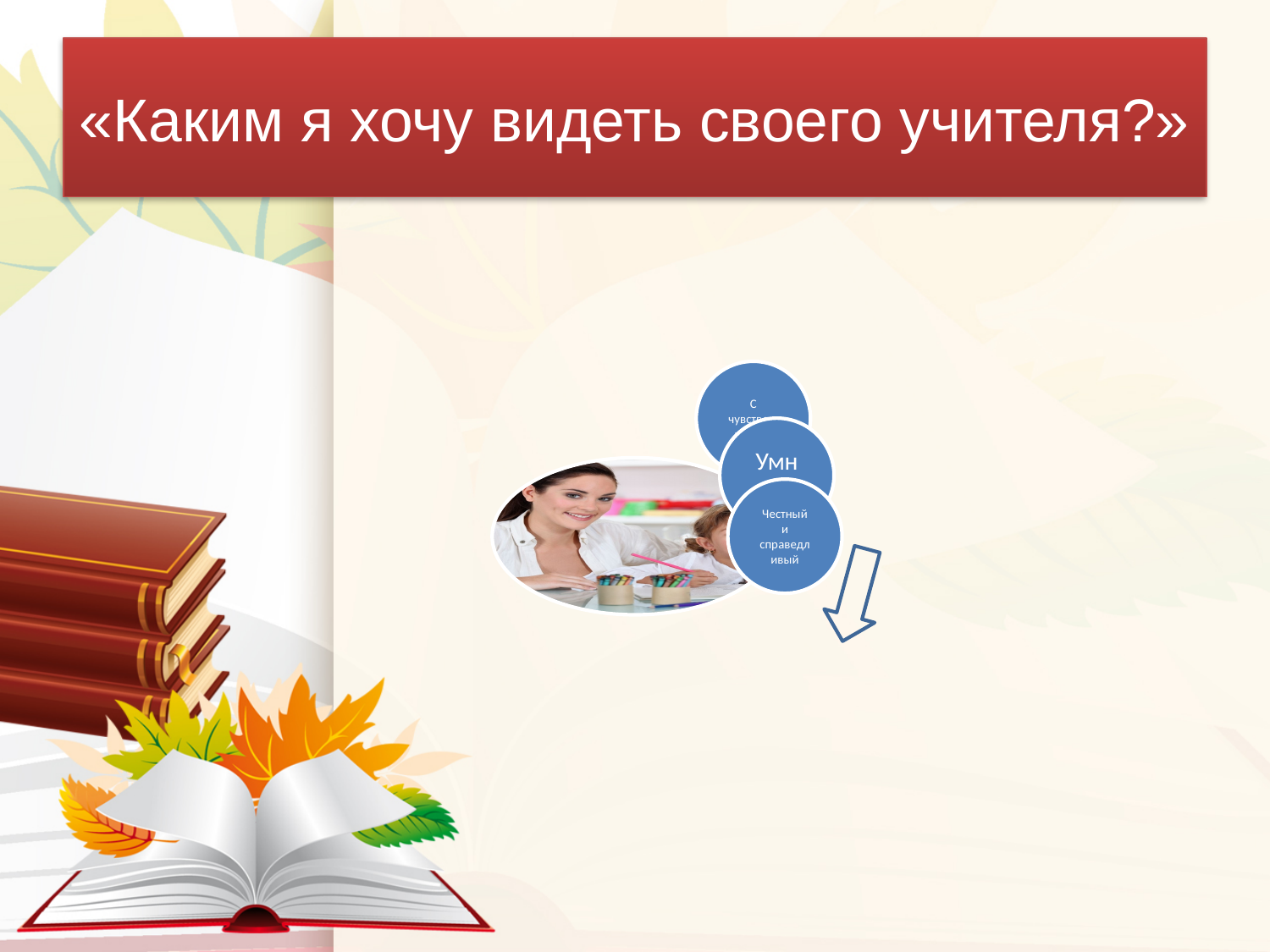

# «Каким я хочу видеть своего учителя?»
С чувством юмора
Умный
Честный и справедливый